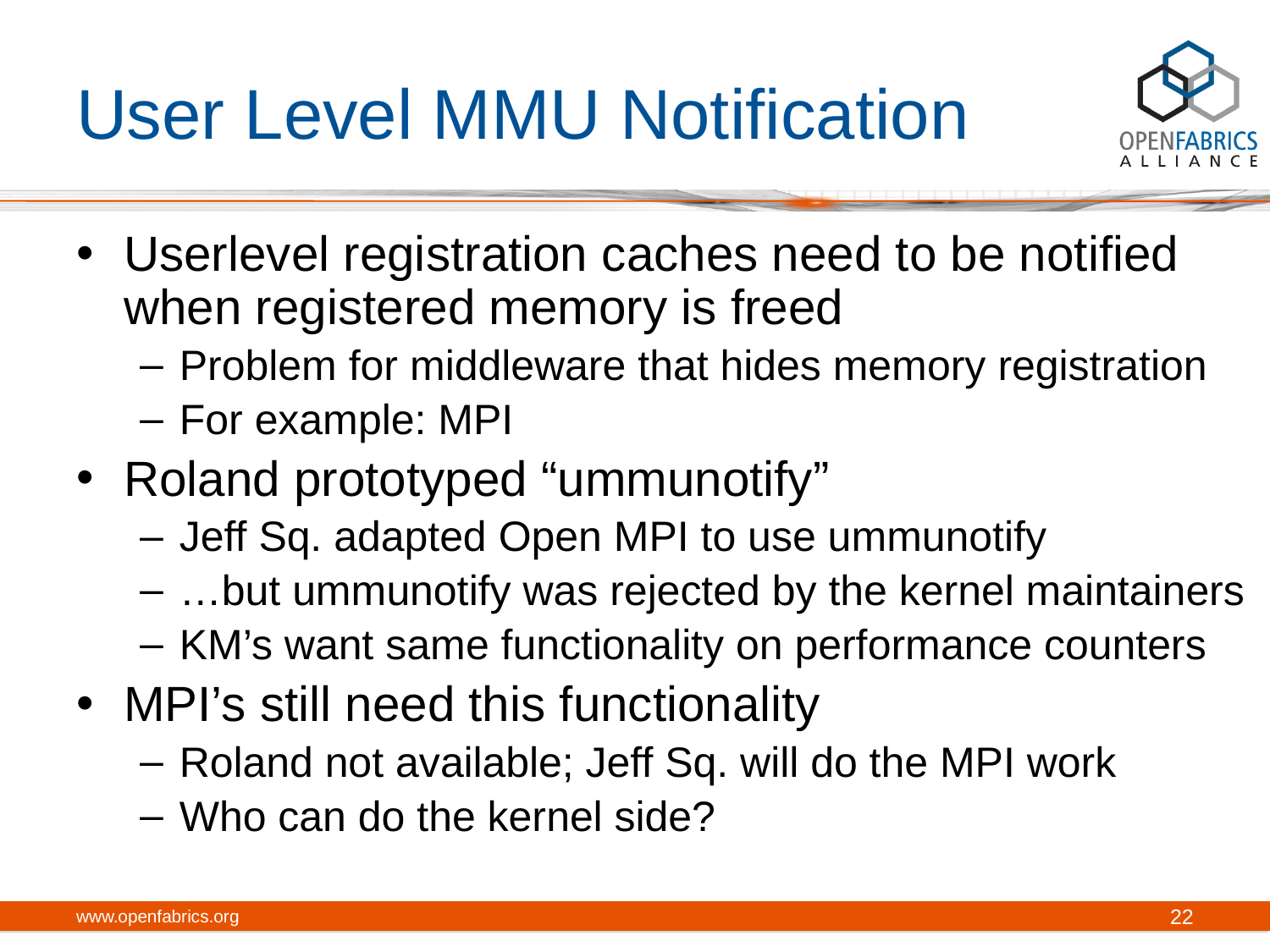

# User Level MMU Notification
Userlevel registration caches need to be notified when registered memory is freed
Problem for middleware that hides memory registration
For example: MPI
Roland prototyped “ummunotify”
Jeff Sq. adapted Open MPI to use ummunotify
…but ummunotify was rejected by the kernel maintainers
KM’s want same functionality on performance counters
MPI’s still need this functionality
Roland not available; Jeff Sq. will do the MPI work
Who can do the kernel side?

www.openfabrics.org
22